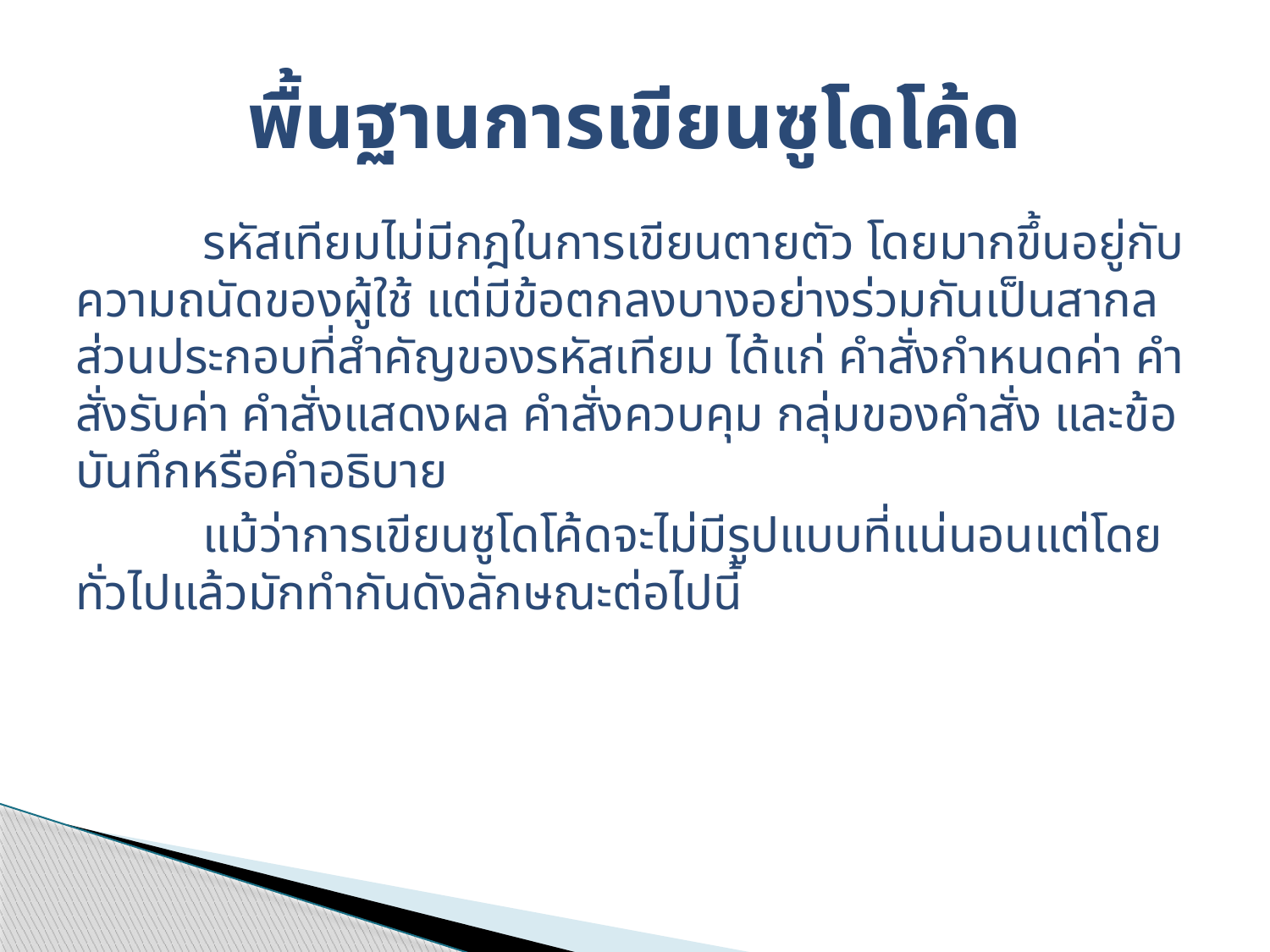

# พื้นฐานการเขียนซูโดโค้ด
	รหัสเทียมไม่มีกฎในการเขียนตายตัว โดยมากขึ้นอยู่กับความถนัดของผู้ใช้ แต่มีข้อตกลงบางอย่างร่วมกันเป็นสากล ส่วนประกอบที่สำคัญของรหัสเทียม ได้แก่ คำสั่งกำหนดค่า คำสั่งรับค่า คำสั่งแสดงผล คำสั่งควบคุม กลุ่มของคำสั่ง และข้อบันทึกหรือคำอธิบาย
	แม้ว่าการเขียนซูโดโค้ดจะไม่มีรูปแบบที่แน่นอนแต่โดยทั่วไปแล้วมักทำกันดังลักษณะต่อไปนี้